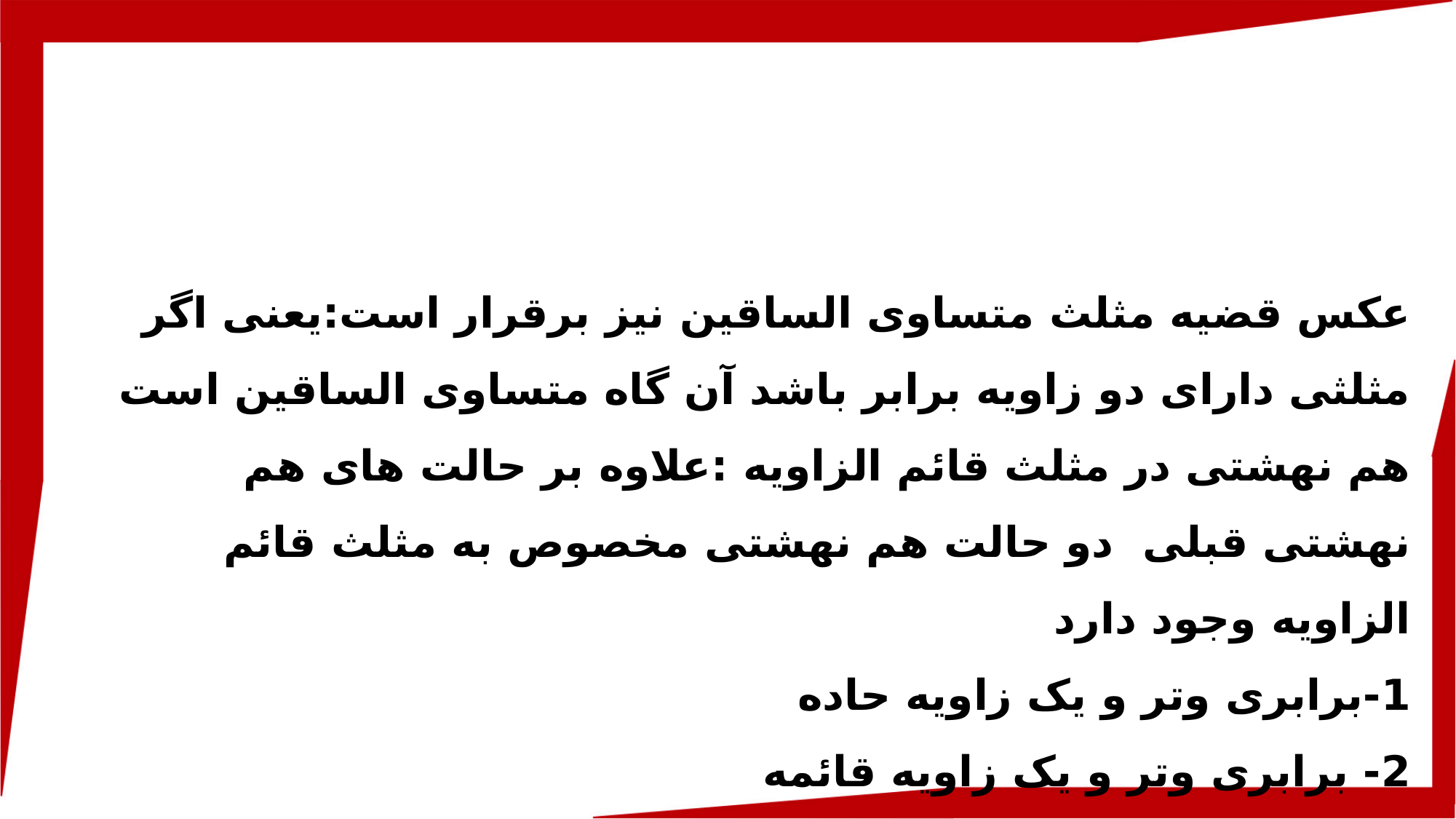

عکس قضیه مثلث متساوی الساقین نیز برقرار است:یعنی اگر مثلثی دارای دو زاویه برابر باشد آن گاه متساوی الساقین است
هم نهشتی در مثلث قائم الزاویه :علاوه بر حالت های هم نهشتی قبلی  دو حالت هم نهشتی مخصوص به مثلث قائم الزاویه وجود دارد
1-برابری وتر و یک زاویه حاده
2- برابری وتر و یک زاویه قائمه